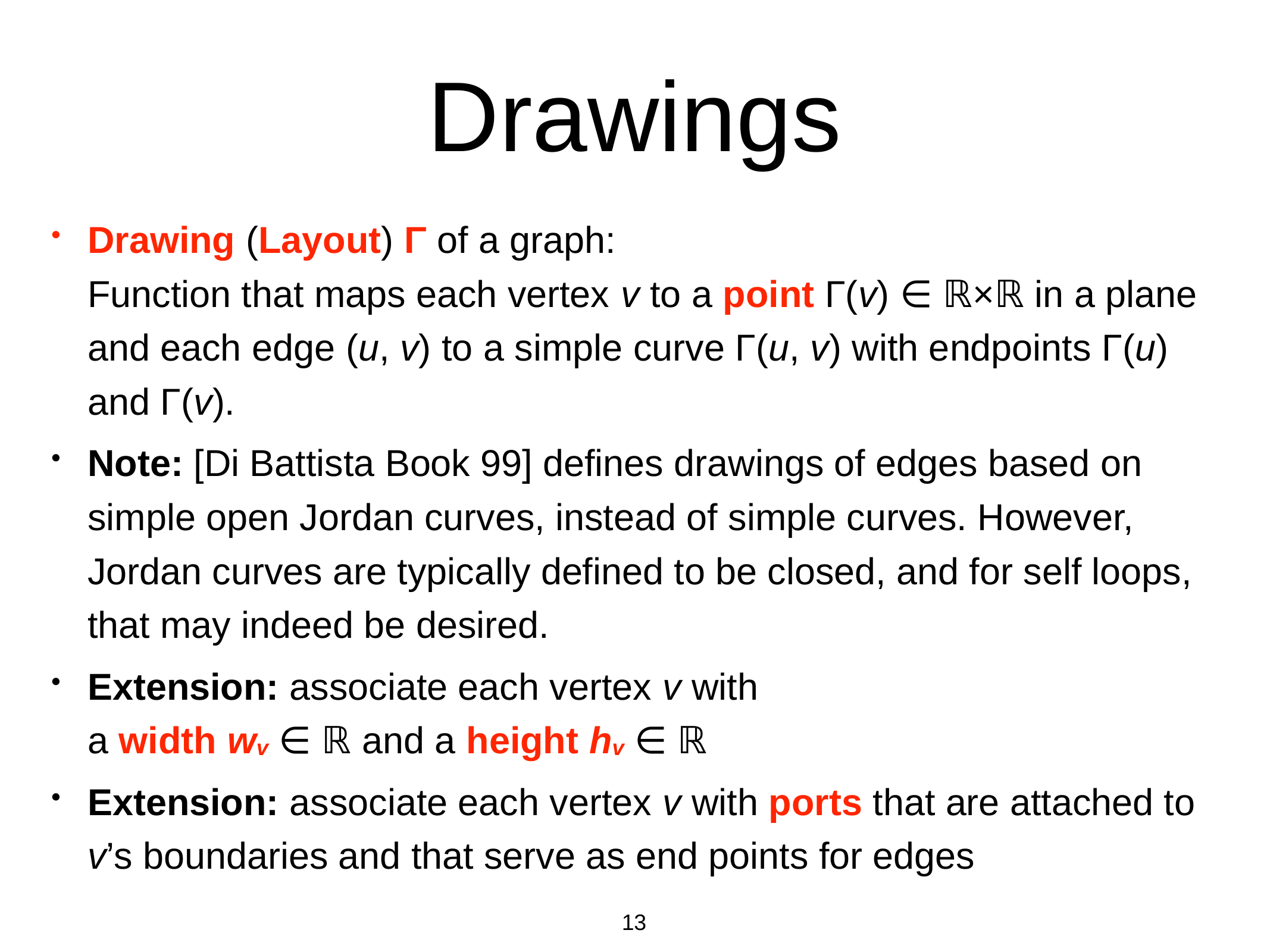

13
# Drawings
Drawing (Layout) Γ of a graph:
Function that maps each vertex v to a point Γ(v) ∈ ℝ×ℝ in a plane and each edge (u, v) to a simple curve Γ(u, v) with endpoints Γ(u) and Γ(v).
Note: [Di Battista Book 99] defines drawings of edges based on simple open Jordan curves, instead of simple curves. However, Jordan curves are typically defined to be closed, and for self loops, that may indeed be desired.
Extension: associate each vertex v with
a width wv ∈ ℝ and a height hv ∈ ℝ
Extension: associate each vertex v with ports that are attached to v’s boundaries and that serve as end points for edges